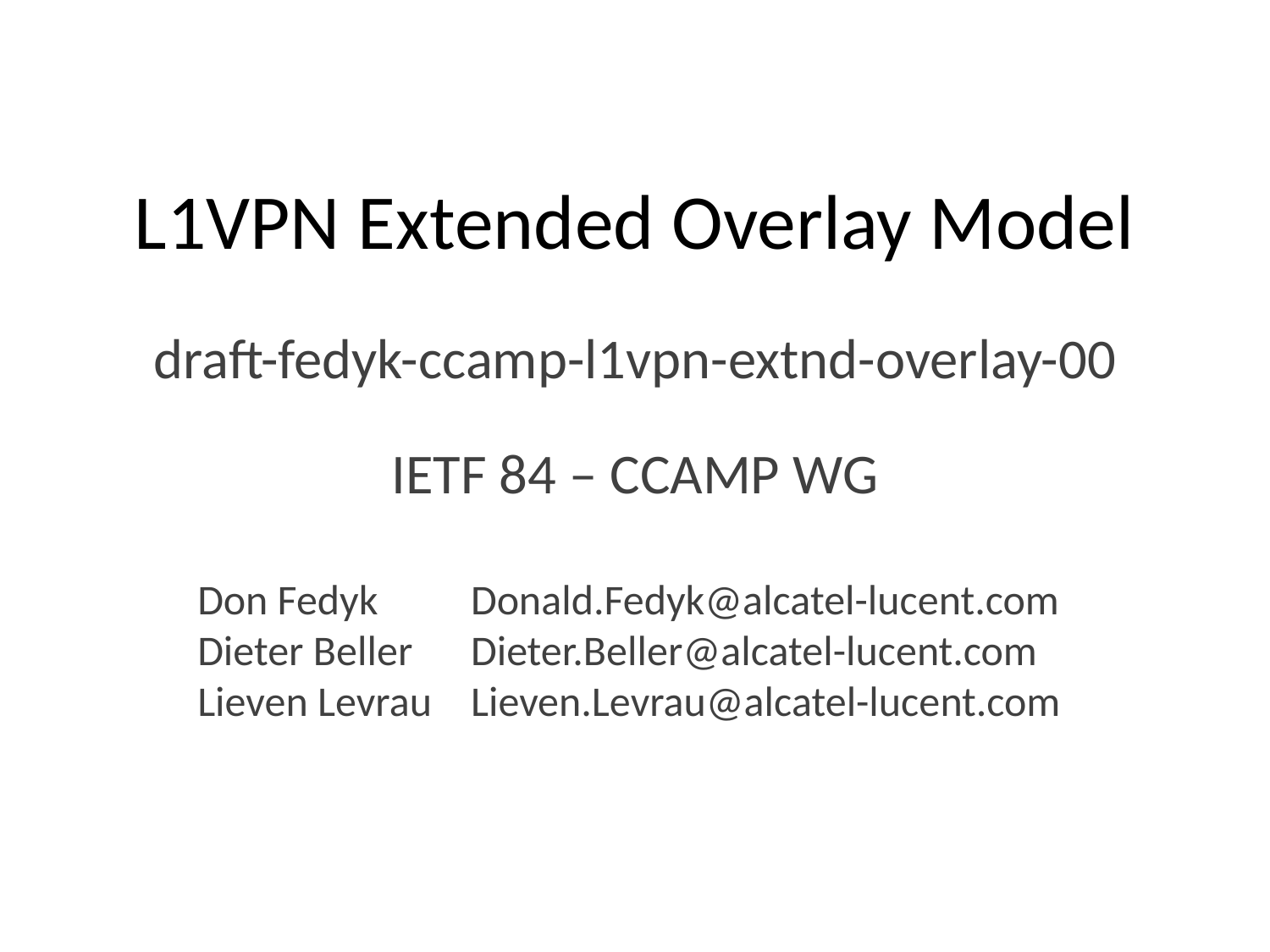

# L1VPN Extended Overlay Model
draft-fedyk-ccamp-l1vpn-extnd-overlay-00

IETF 84 – CCAMP WG

Don Fedyk	Donald.Fedyk@alcatel-lucent.com
Dieter Beller	Dieter.Beller@alcatel-lucent.com
Lieven Levrau	Lieven.Levrau@alcatel-lucent.com